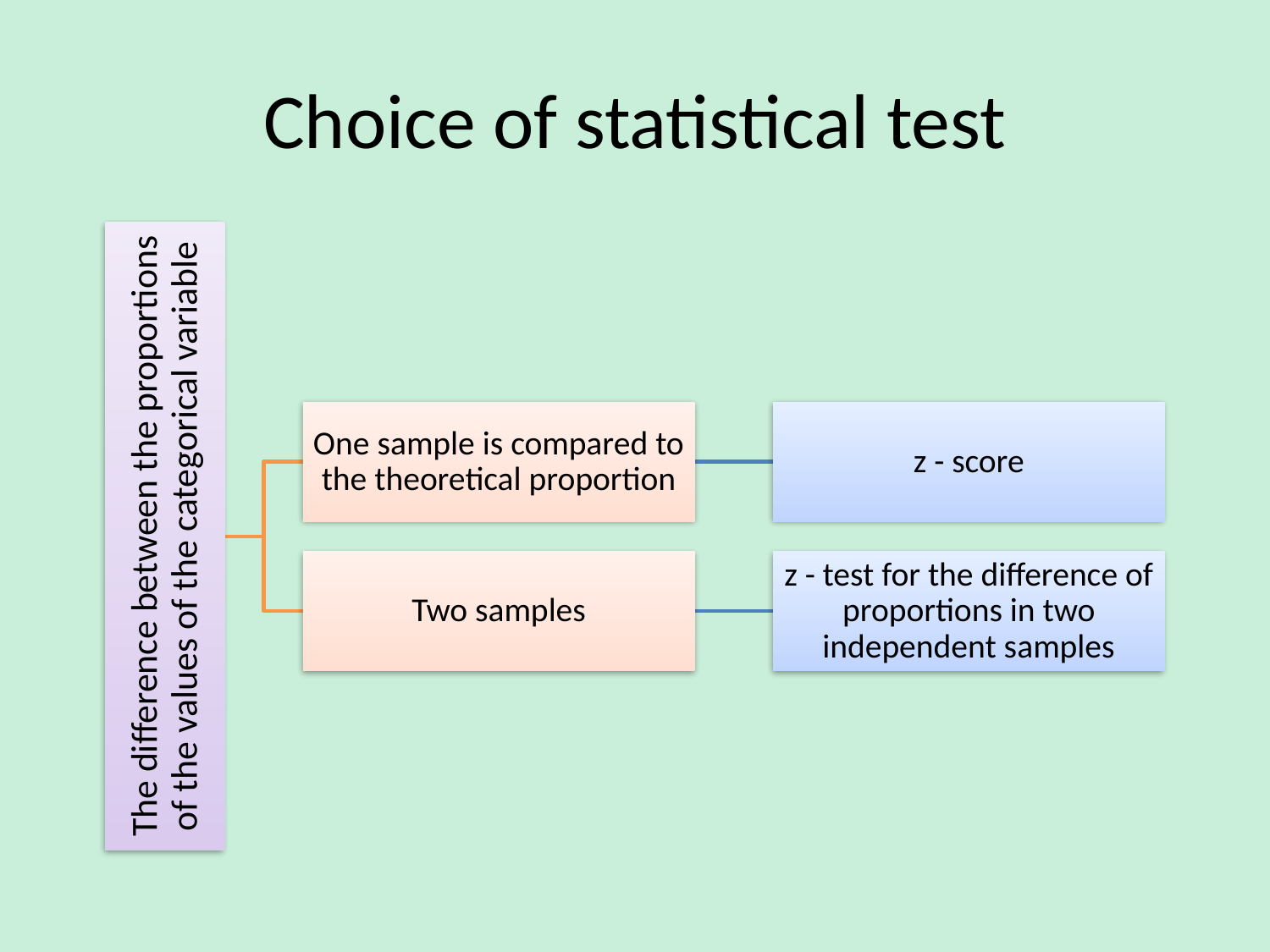

# Choice of statistical test

The difference between the proportions of the values of the categorical variable
One sample is compared to the theoretical proportion
z - score
Two samples
z - test for the difference of proportions in two independent samples